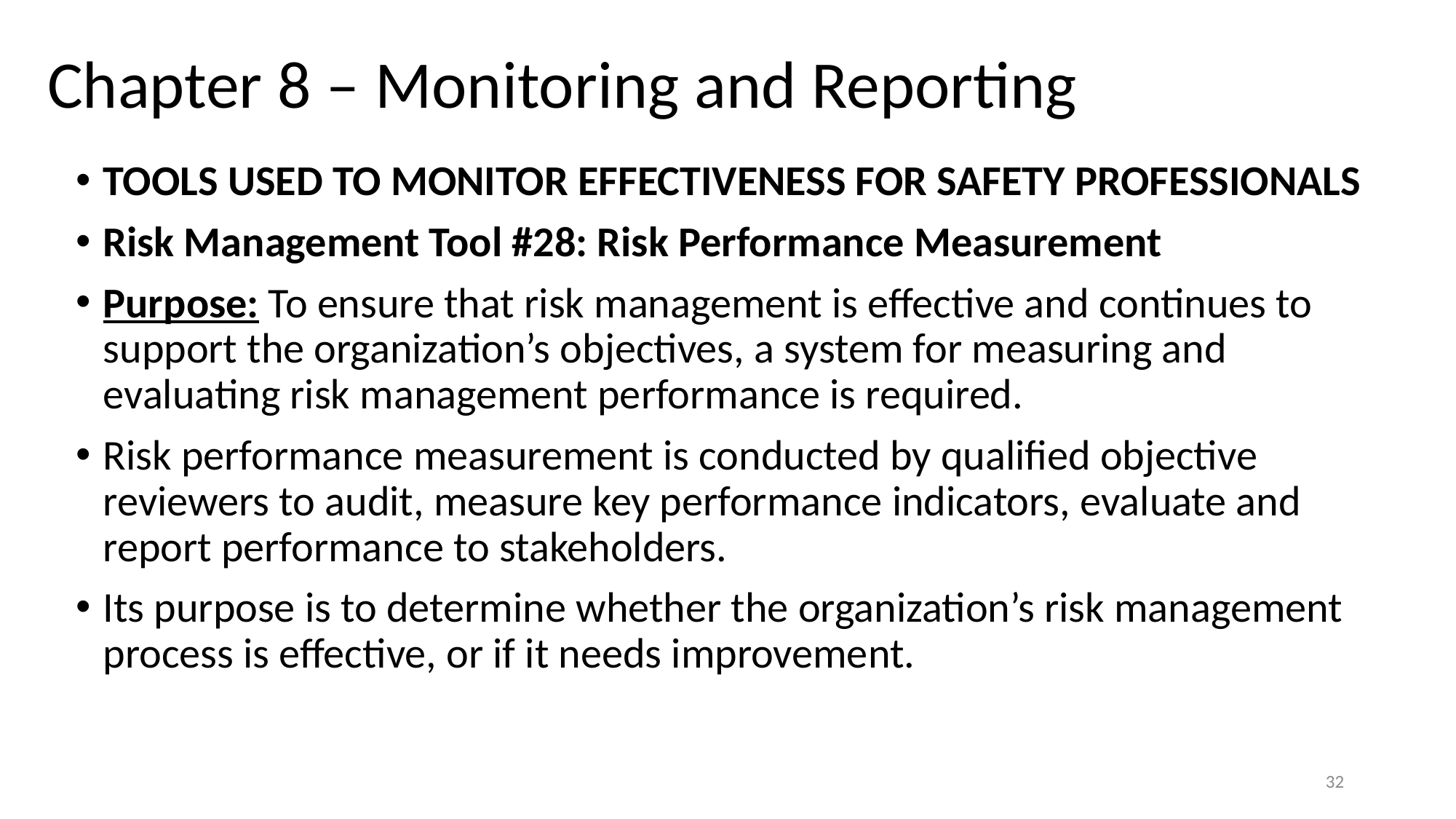

# Chapter 8 – Monitoring and Reporting
TOOLS USED TO MONITOR EFFECTIVENESS FOR SAFETY PROFESSIONALS
Risk Management Tool #28: Risk Performance Measurement
Purpose: To ensure that risk management is effective and continues to support the organization’s objectives, a system for measuring and evaluating risk management performance is required.
Risk performance measurement is conducted by qualified objective reviewers to audit, measure key performance indicators, evaluate and report performance to stakeholders.
Its purpose is to determine whether the organization’s risk management process is effective, or if it needs improvement.
32